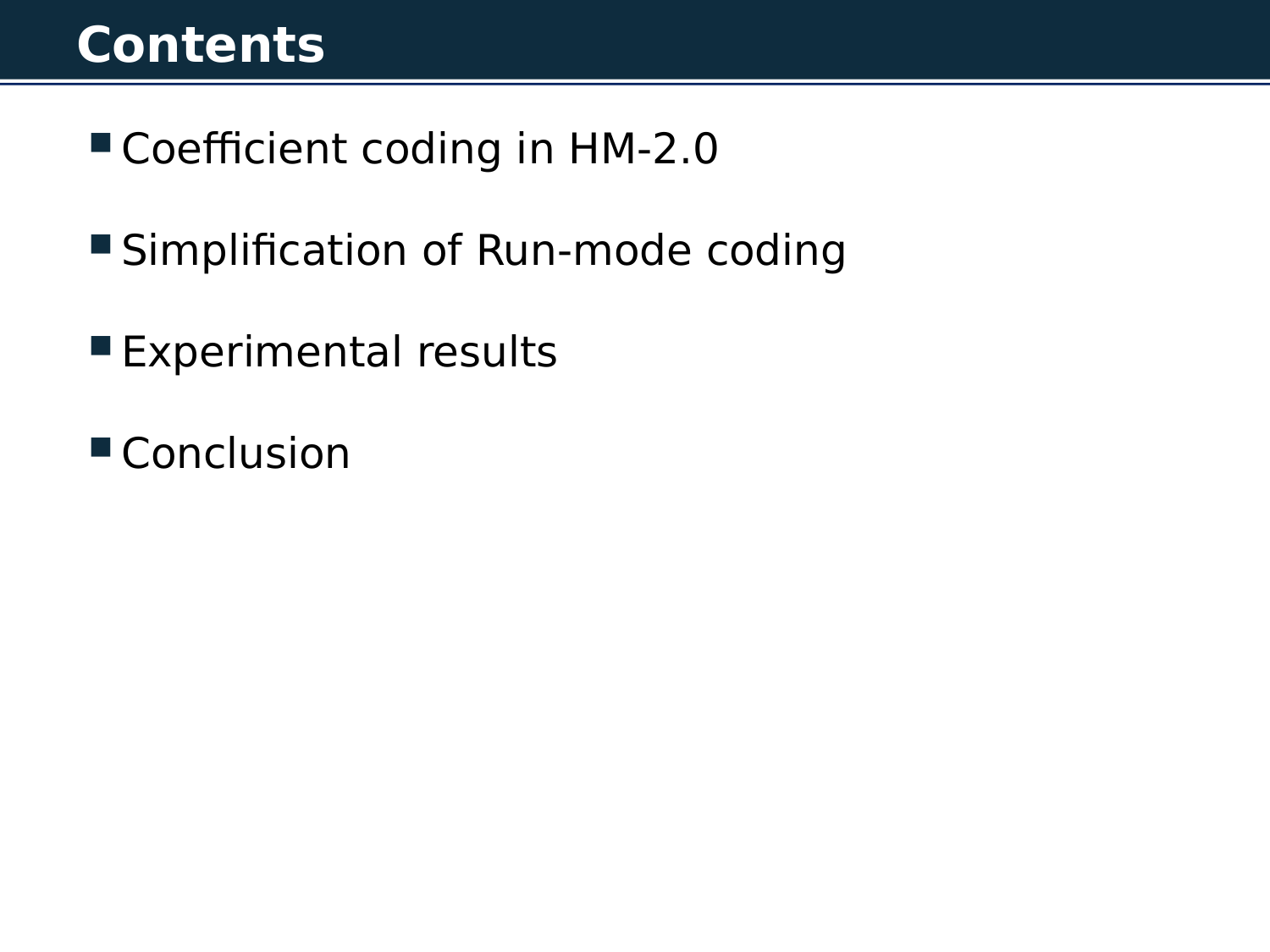

# Contents
Coefficient coding in HM-2.0

Simplification of Run-mode coding

Experimental results

Conclusion